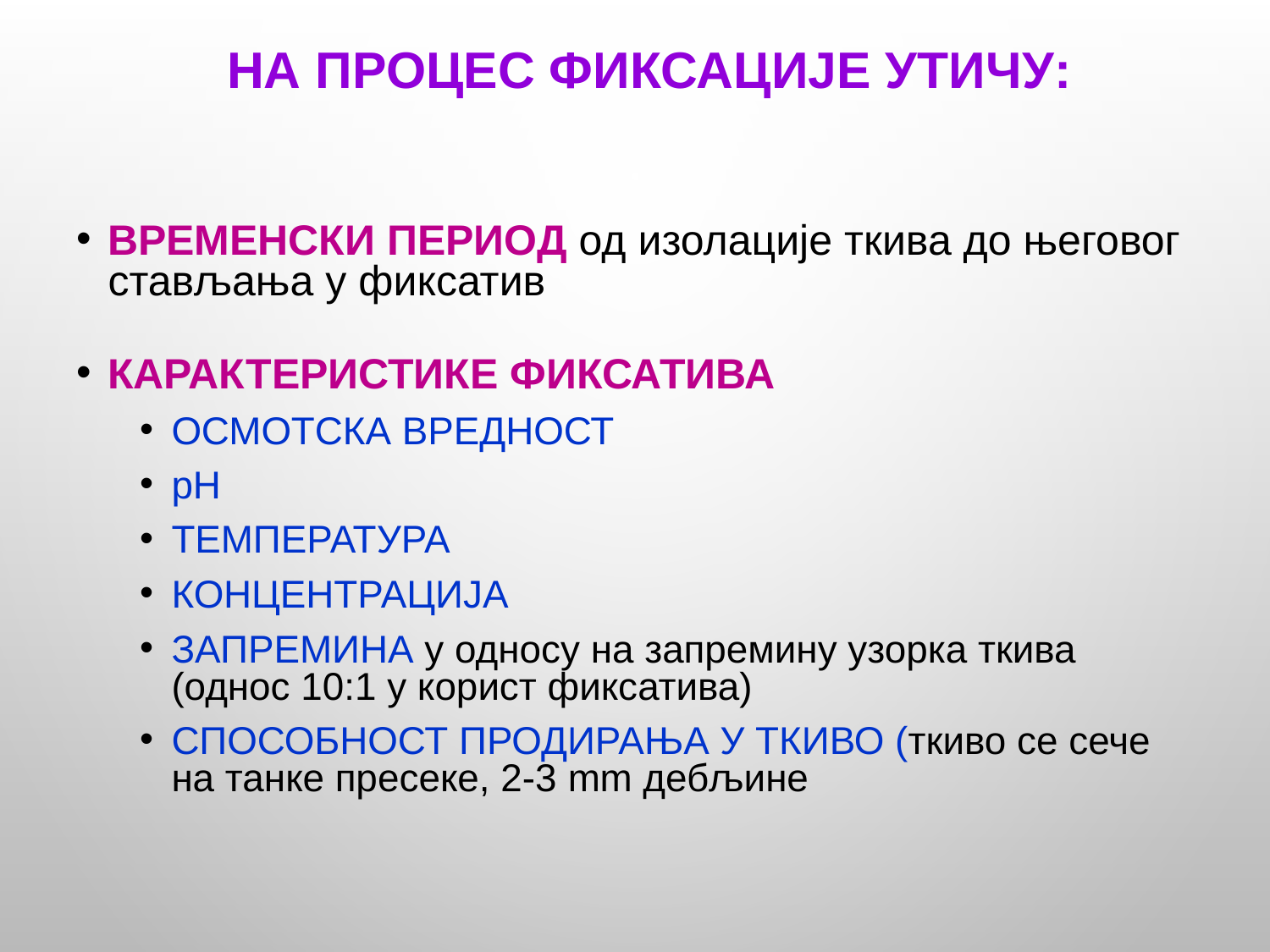

# На процес фиксације утичу:
временски период од изолације ткива до његовог стављања у фиксатив
КАРАКТЕРИСТИКЕ ФИКСАТИВА
осмотска вредност
ph
температура
концентрација
запремина у односу на запремину узорка ткива (однос 10:1 у корист фиксатива)
способност продирања у ткиво (ткиво се сече на танке пресеке, 2-3 mm дебљине